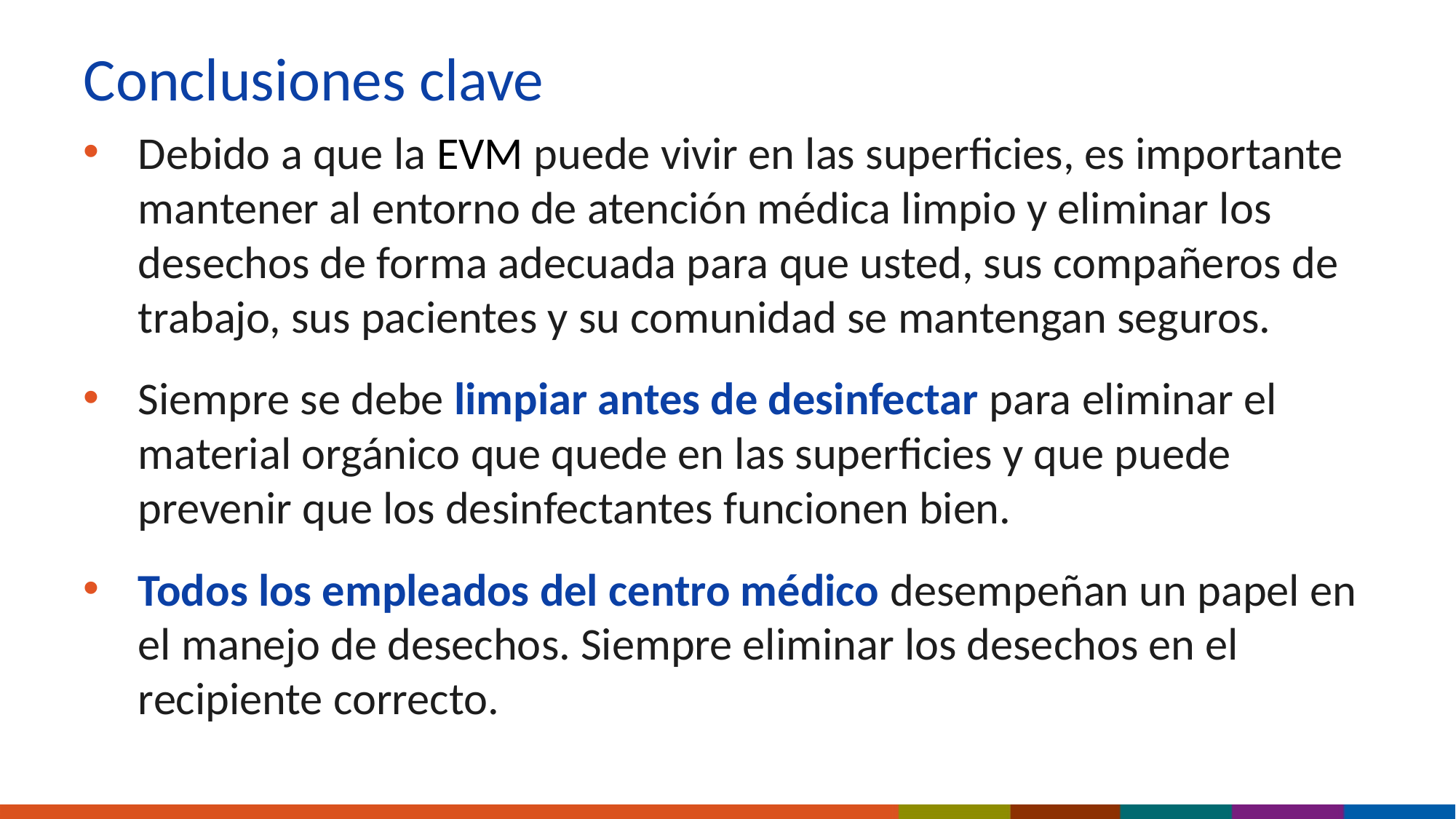

# Conclusiones clave
Debido a que la EVM puede vivir en las superficies, es importante mantener al entorno de atención médica limpio y eliminar los desechos de forma adecuada para que usted, sus compañeros de trabajo, sus pacientes y su comunidad se mantengan seguros.
Siempre se debe limpiar antes de desinfectar para eliminar el material orgánico que quede en las superficies y que puede prevenir que los desinfectantes funcionen bien.
Todos los empleados del centro médico desempeñan un papel en el manejo de desechos. Siempre eliminar los desechos en el recipiente correcto.